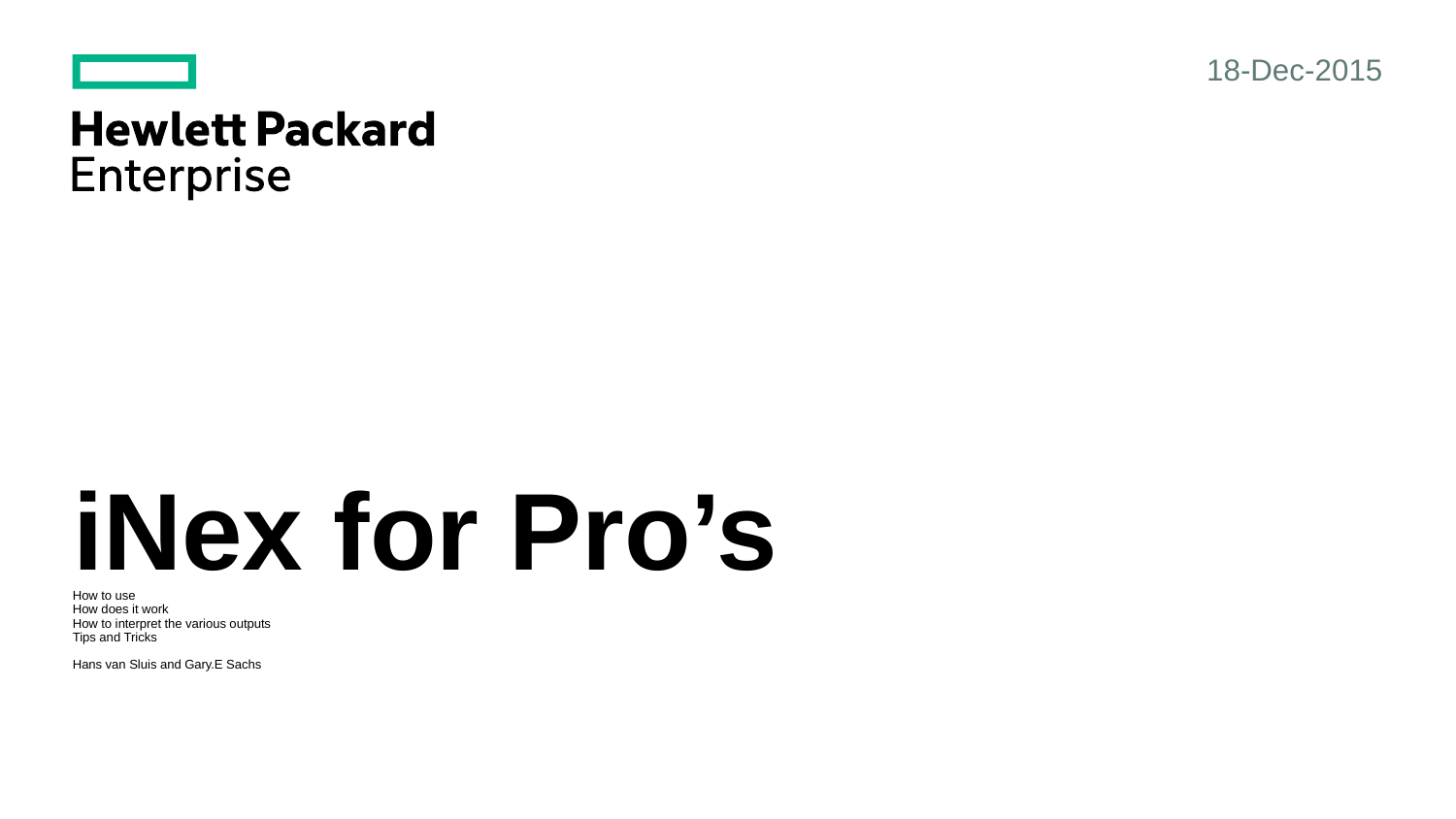

18-Dec-2015
# iNex for Pro’s
How to use
How does it work
How to interpret the various outputs
Tips and Tricks

Hans van Sluis and Gary.E Sachs